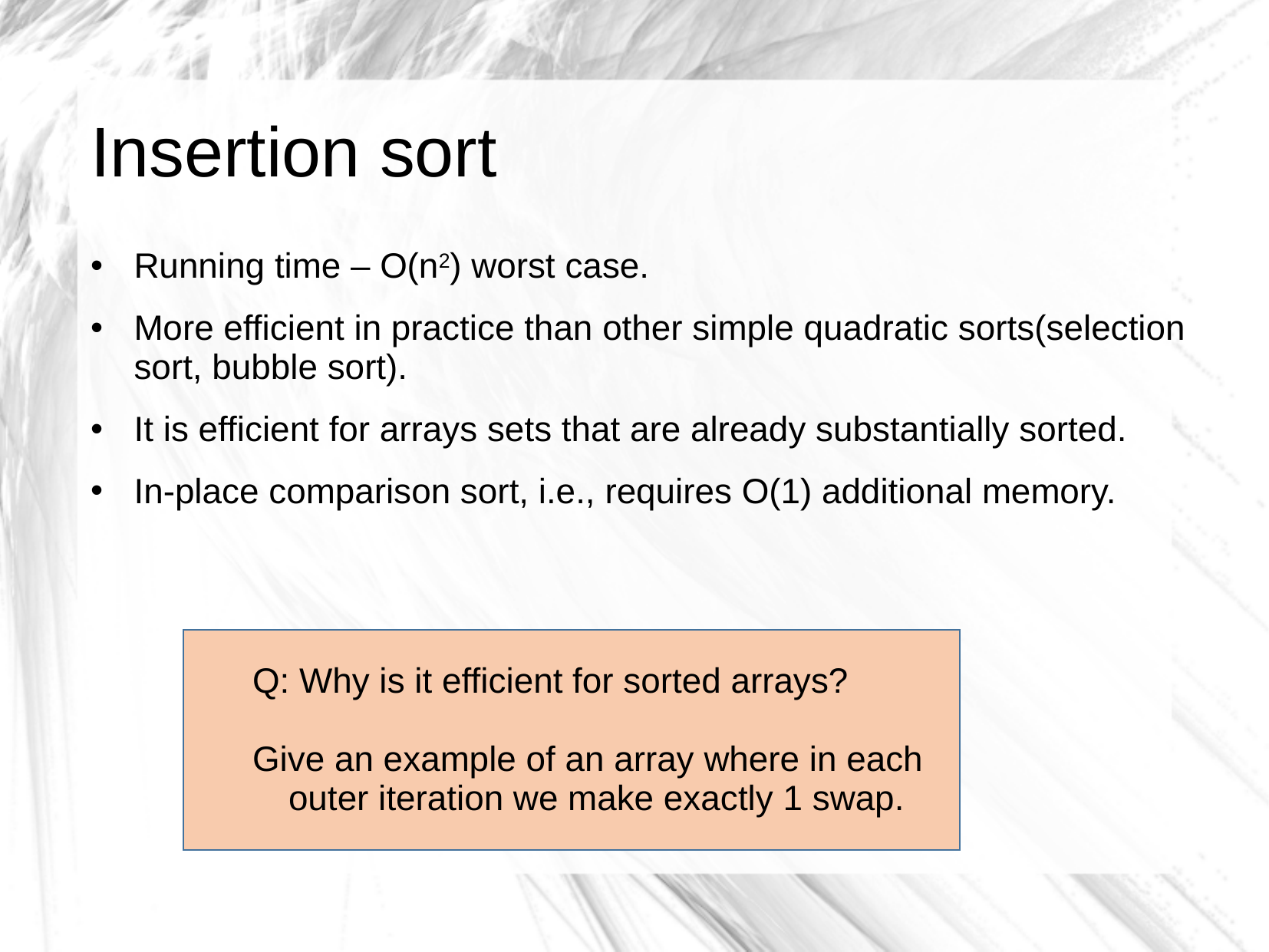

# Insertion sort
Running time – O(n2) worst case.
More efficient in practice than other simple quadratic sorts(selection sort, bubble sort).
It is efficient for arrays sets that are already substantially sorted.
In-place comparison sort, i.e., requires O(1) additional memory.

Q: Why is it efficient for sorted arrays?

Give an example of an array where in each
outer iteration we make exactly 1 swap.